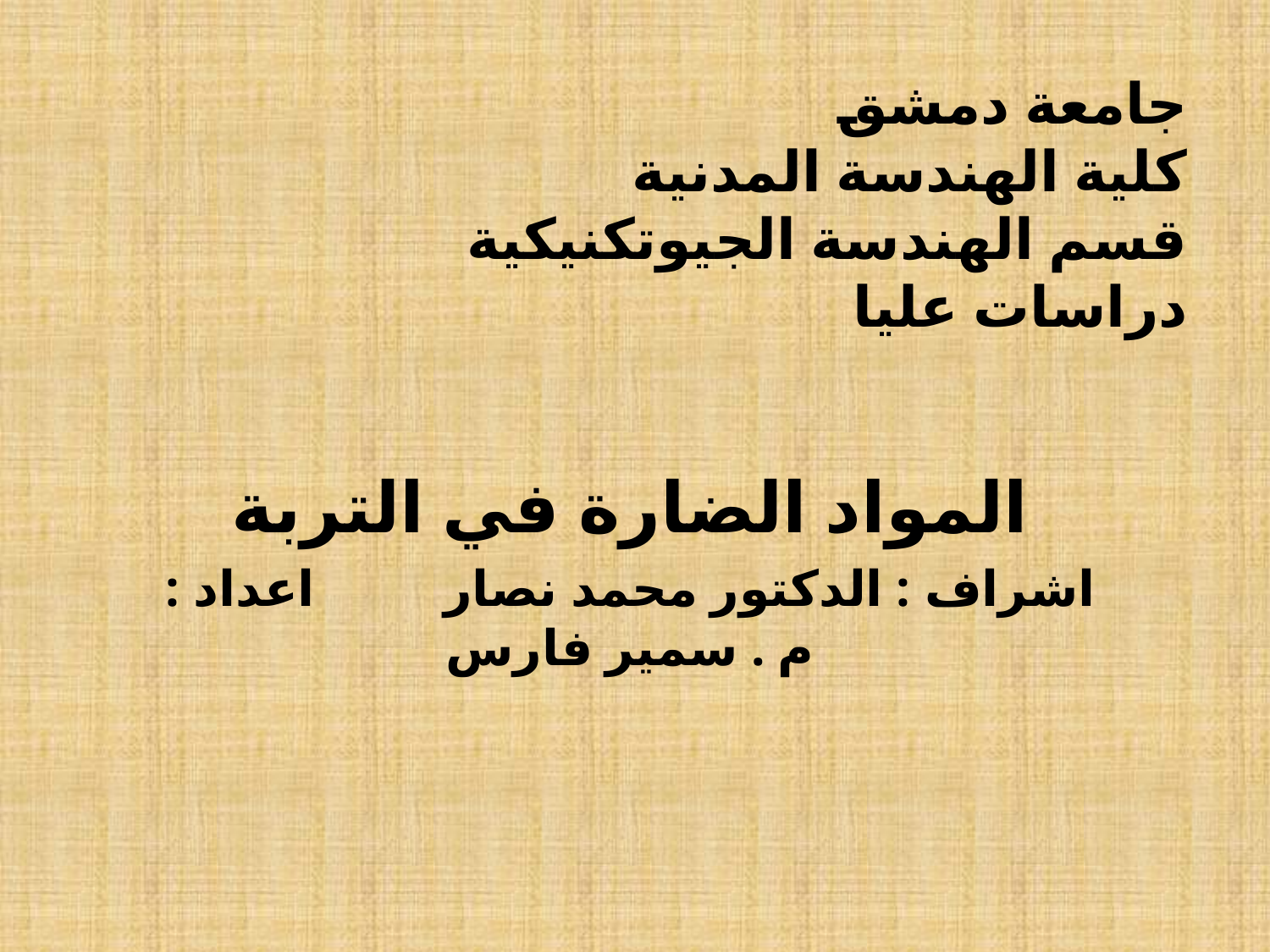

# جامعة دمشق كلية الهندسة المدنية قسم الهندسة الجيوتكنيكية دراسات عليا
المواد الضارة في التربة
اشراف : الدكتور محمد نصار          اعداد : م . سمير فارس